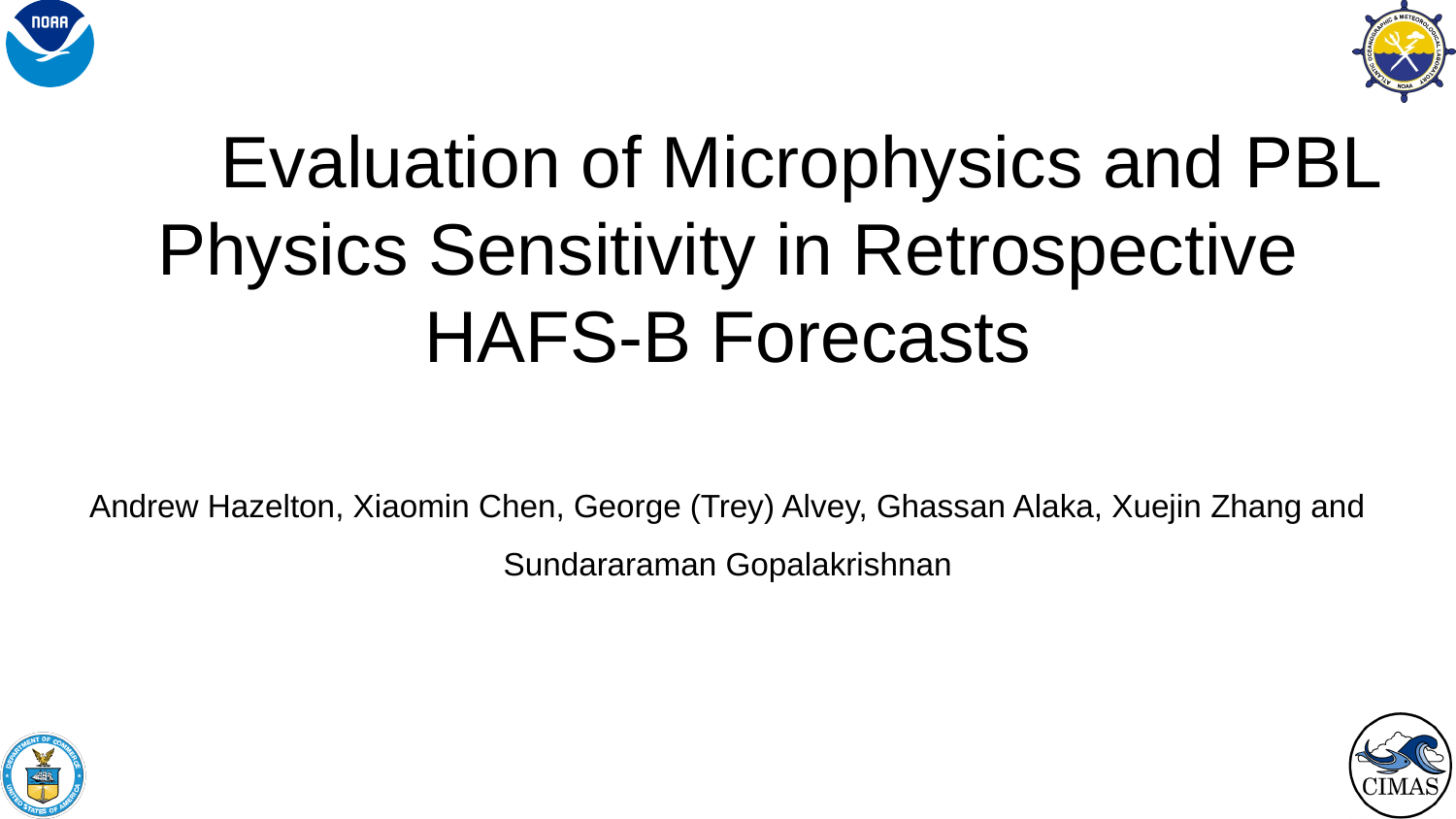

# Evaluation of Microphysics and PBL Physics Sensitivity in Retrospective HAFS-B Forecasts

Andrew Hazelton, Xiaomin Chen, George (Trey) Alvey, Ghassan Alaka, Xuejin Zhang and Sundararaman Gopalakrishnan